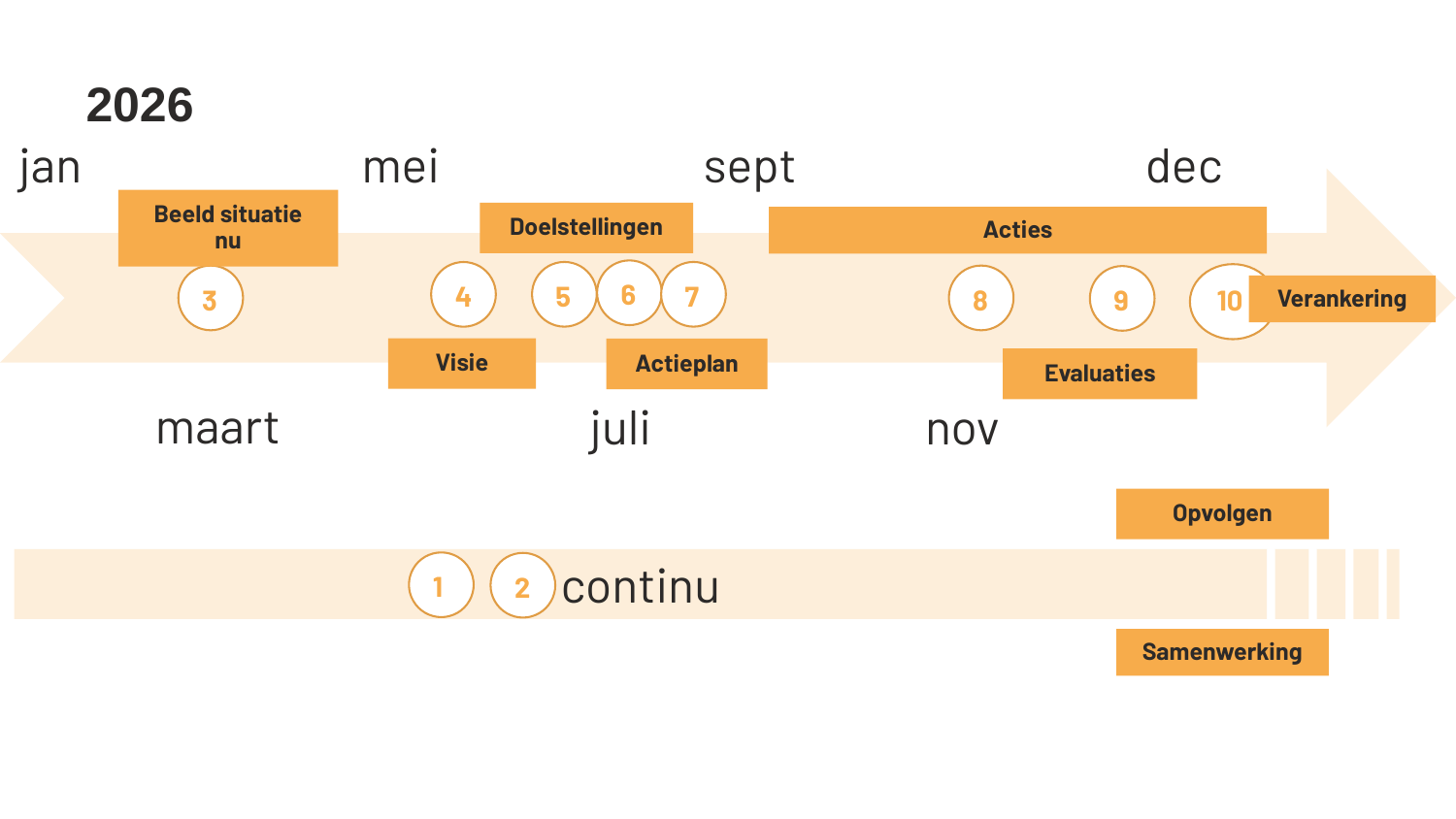

dec
jan
sept
# 2026
mei

Doelstellingen
Beeld situatie nu
Acties
maart
juli
nov
6

5
7

4

10

3
8

9

Verankering
Visie
Actieplan
Evaluaties
Opvolgen
continu

1
2
Samenwerking